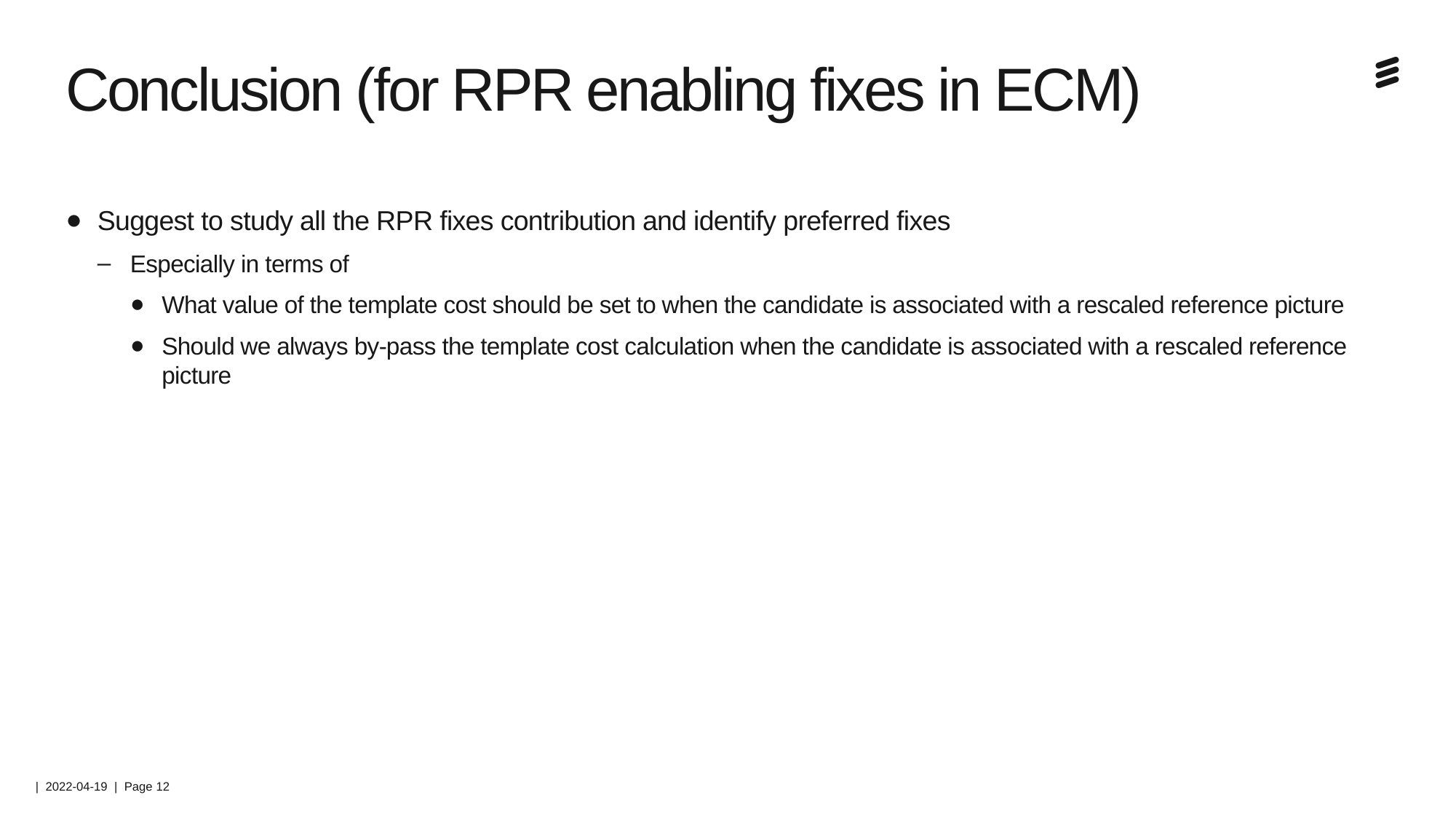

# Conclusion (for RPR enabling fixes in ECM)

Suggest to study all the RPR fixes contribution and identify preferred fixes
Especially in terms of
What value of the template cost should be set to when the candidate is associated with a rescaled reference picture
Should we always by-pass the template cost calculation when the candidate is associated with a rescaled reference picture